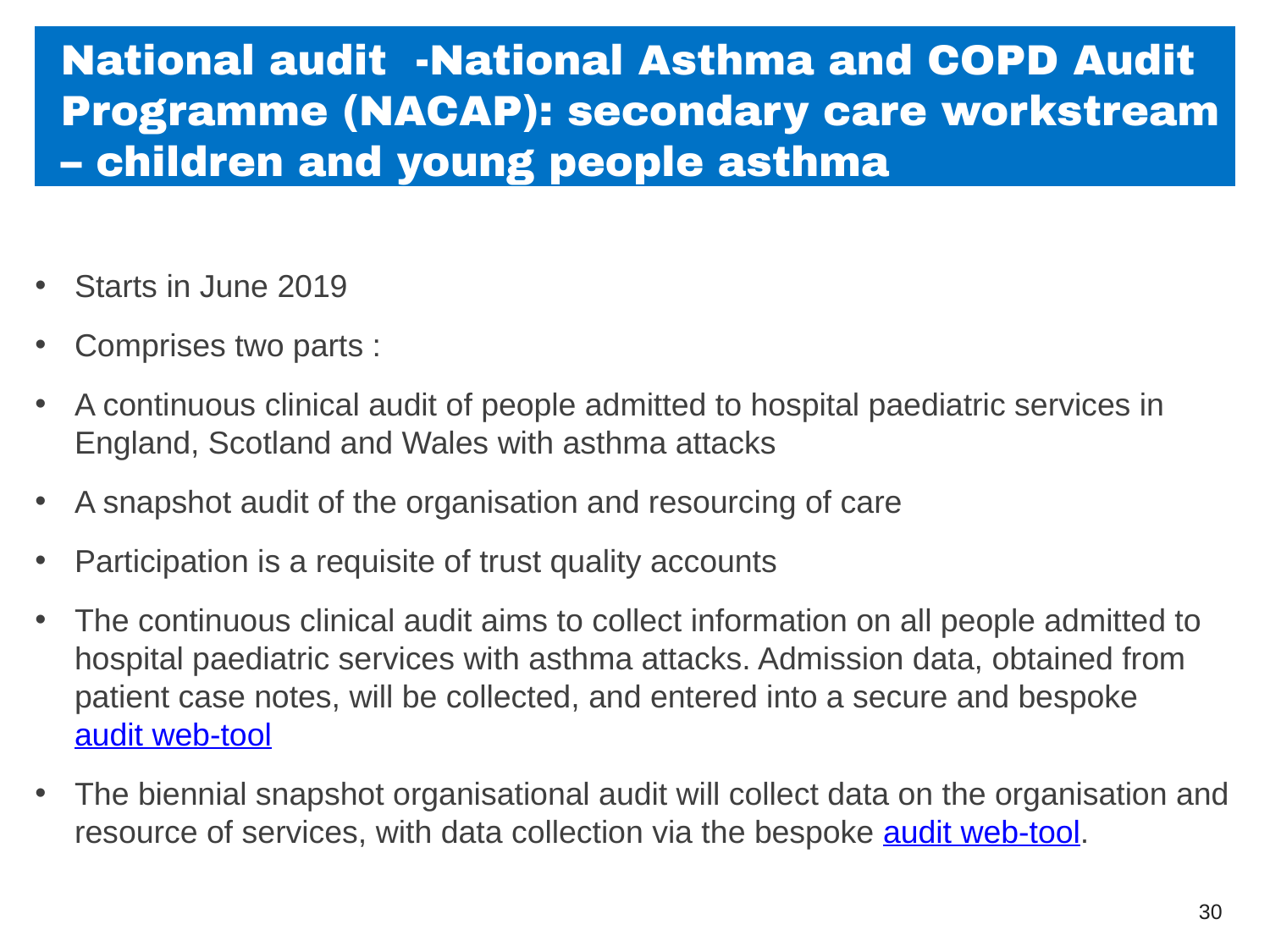

# National audit  -National Asthma and COPD Audit Programme (NACAP): secondary care workstream – children and young people asthma

Starts in June 2019
Comprises two parts :
A continuous clinical audit of people admitted to hospital paediatric services in England, Scotland and Wales with asthma attacks
A snapshot audit of the organisation and resourcing of care
Participation is a requisite of trust quality accounts
The continuous clinical audit aims to collect information on all people admitted to hospital paediatric services with asthma attacks. Admission data, obtained from patient case notes, will be collected, and entered into a secure and bespoke audit web-tool
The biennial snapshot organisational audit will collect data on the organisation and resource of services, with data collection via the bespoke audit web-tool.
30